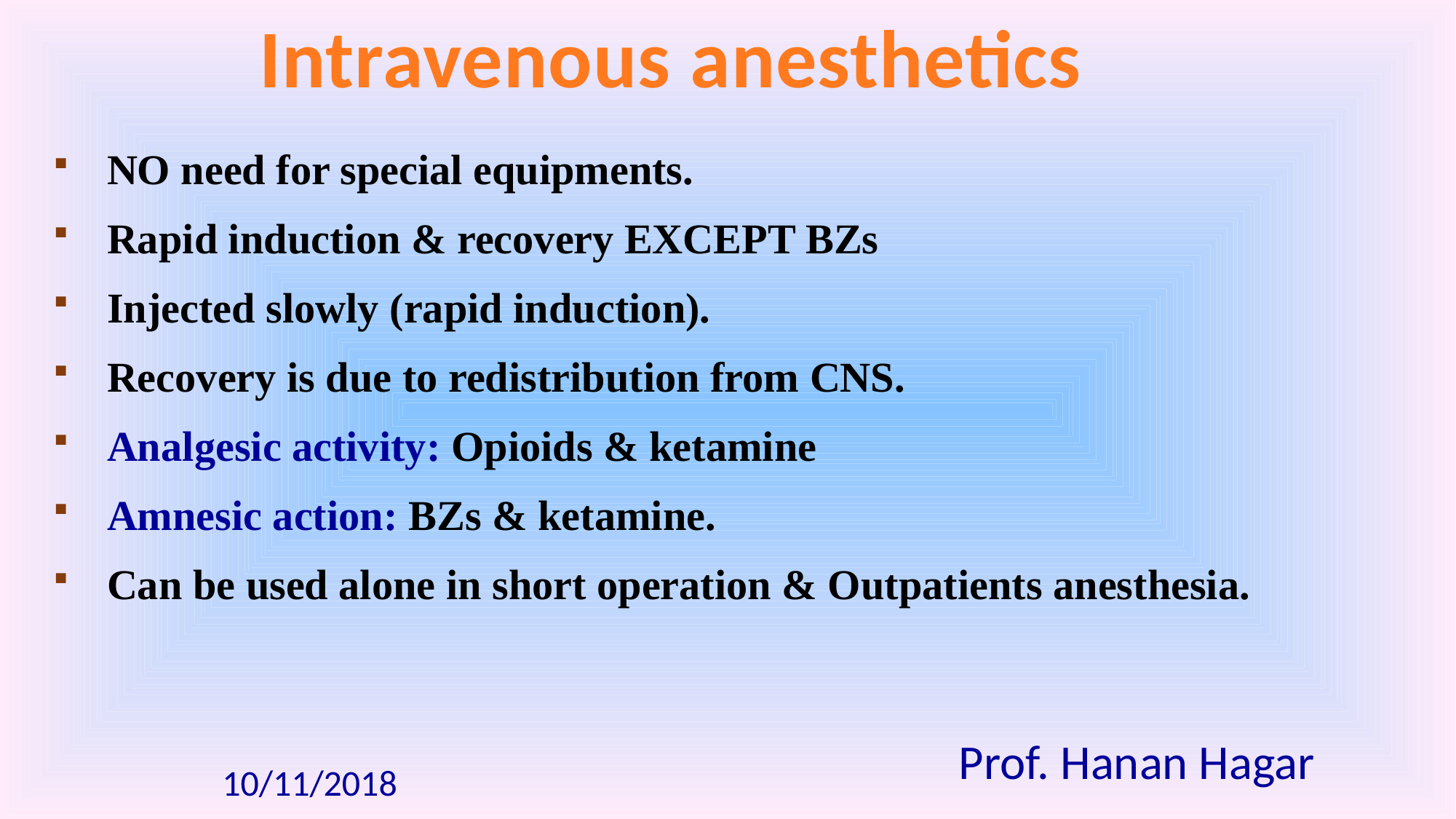

Intravenous anesthetics
NO need for special equipments.
Rapid induction & recovery EXCEPT BZs
Injected slowly (rapid induction).
Recovery is due to redistribution from CNS.
Analgesic activity: Opioids & ketamine
Amnesic action: BZs & ketamine.
Can be used alone in short operation & Outpatients anesthesia.

Prof. Hanan Hagar
10/11/2018